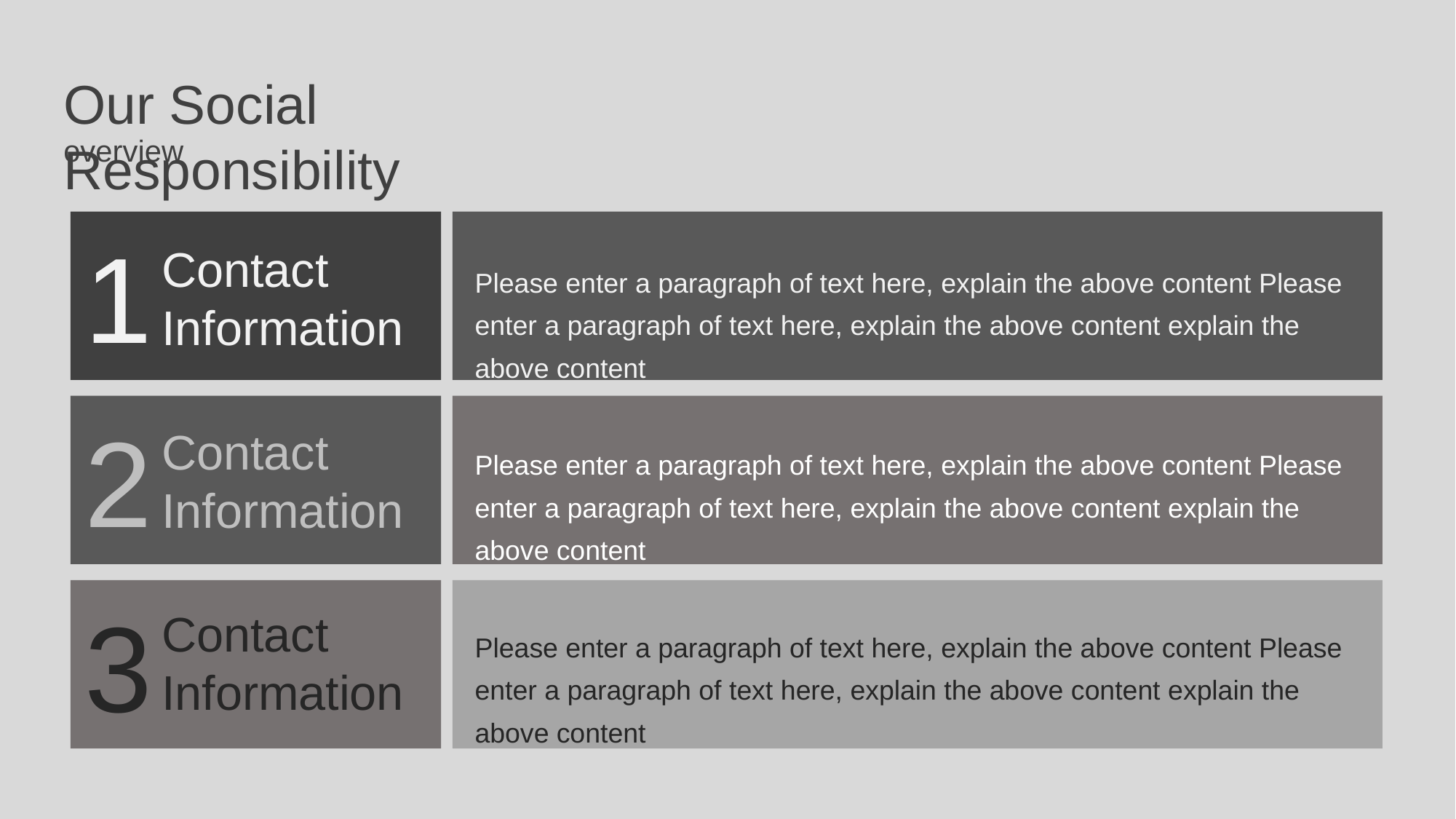

Our Social Responsibility
overview

1
Contact Information
Please enter a paragraph of text here, explain the above content Please enter a paragraph of text here, explain the above content explain the above content

2
Contact Information
Please enter a paragraph of text here, explain the above content Please enter a paragraph of text here, explain the above content explain the above content

3
Contact Information
Please enter a paragraph of text here, explain the above content Please enter a paragraph of text here, explain the above content explain the above content